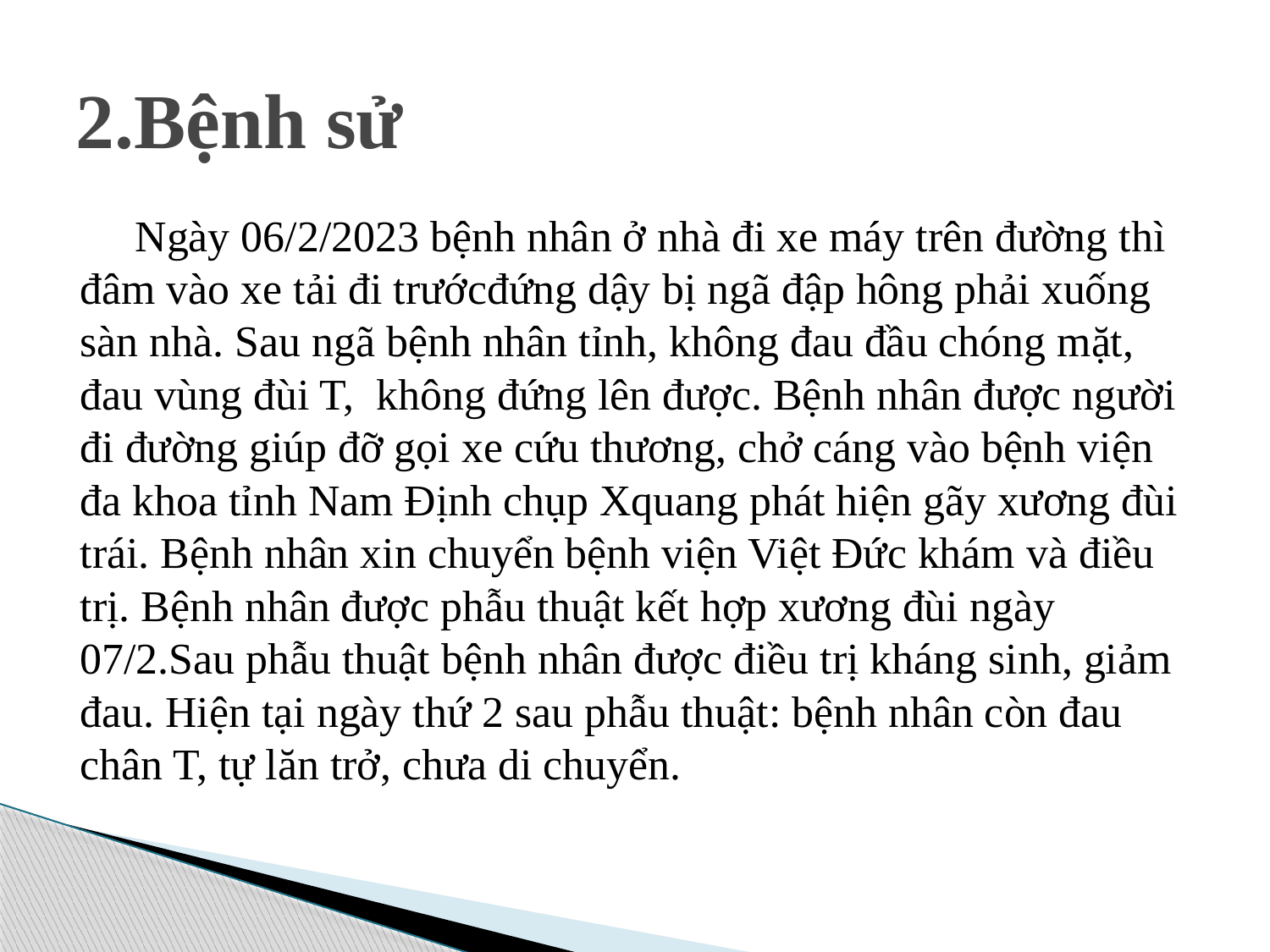

# 2.Bệnh sử
     Ngày 06/2/2023 bệnh nhân ở nhà đi xe máy trên đường thì đâm vào xe tải đi trướcđứng dậy bị ngã đập hông phải xuống sàn nhà. Sau ngã bệnh nhân tỉnh, không đau đầu chóng mặt, đau vùng đùi T,  không đứng lên được. Bệnh nhân được người đi đường giúp đỡ gọi xe cứu thương, chở cáng vào bệnh viện đa khoa tỉnh Nam Định chụp Xquang phát hiện gãy xương đùi trái. Bệnh nhân xin chuyển bệnh viện Việt Đức khám và điều trị. Bệnh nhân được phẫu thuật kết hợp xương đùi ngày 07/2.Sau phẫu thuật bệnh nhân được điều trị kháng sinh, giảm đau. Hiện tại ngày thứ 2 sau phẫu thuật: bệnh nhân còn đau chân T, tự lăn trở, chưa di chuyển.